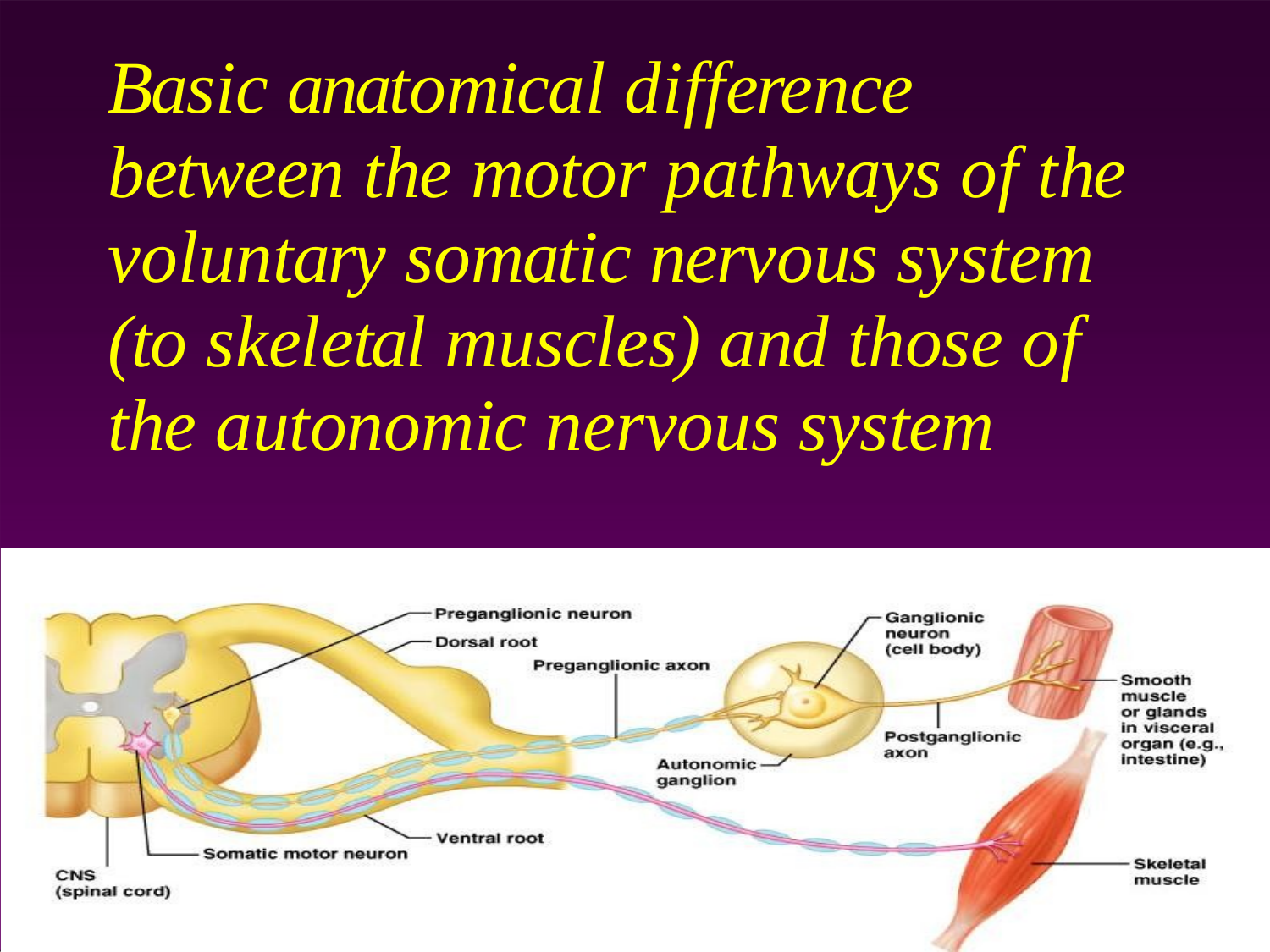

# Basic anatomical difference between the motor pathways of the voluntary somatic nervous system (to skeletal muscles) and those of the autonomic nervous system